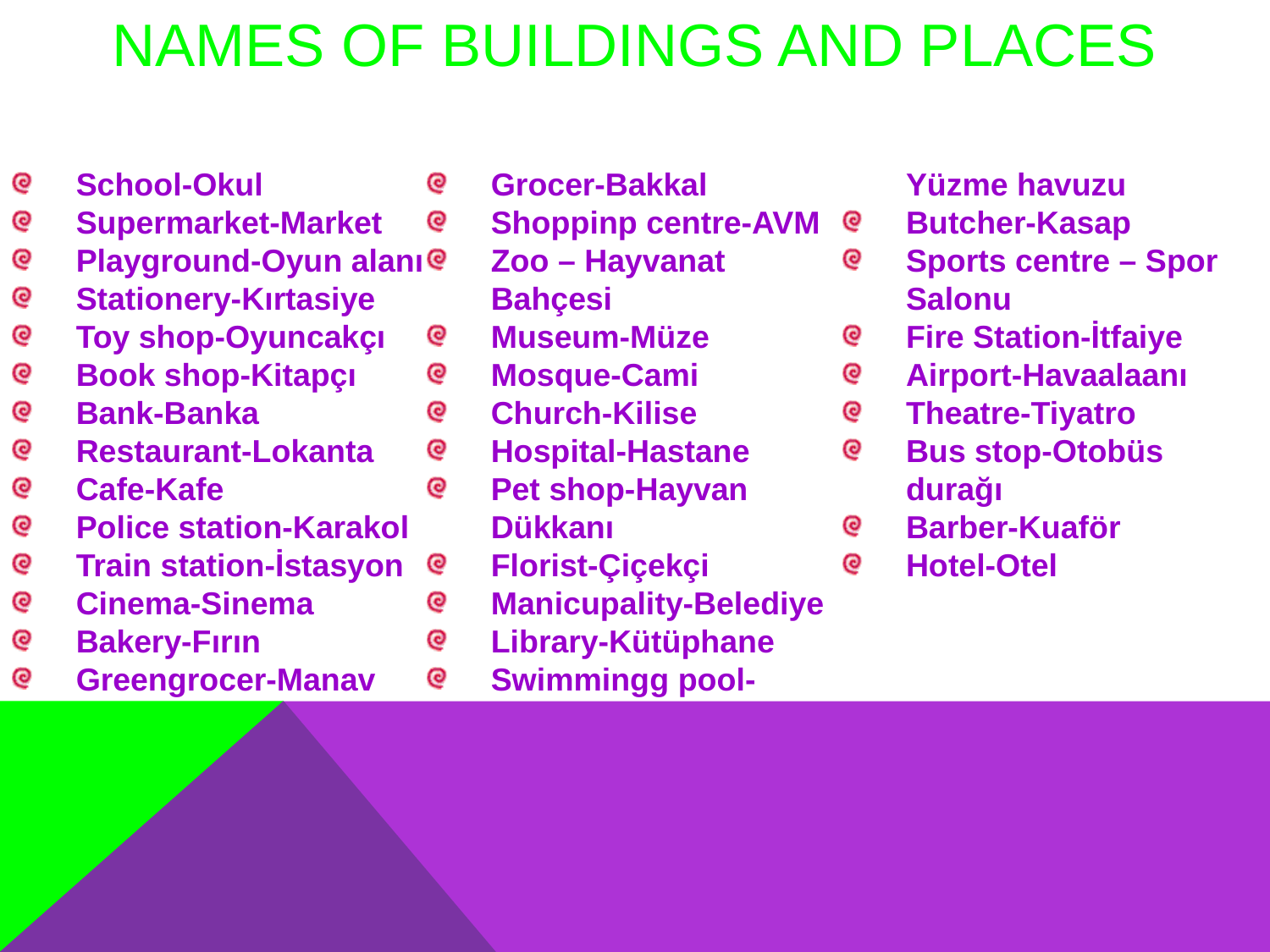

NAMES OF BUILDINGS AND PLACES
School-Okul
Supermarket-Market
Playground-Oyun alanı
Stationery-Kırtasiye
Toy shop-Oyuncakçı
Book shop-Kitapçı
Bank-Banka
Restaurant-Lokanta
Cafe-Kafe
Police station-Karakol
Train station-İstasyon
Cinema-Sinema
Bakery-Fırın
Greengrocer-Manav
Grocer-Bakkal
Shoppinp centre-AVM
Zoo – Hayvanat Bahçesi
Museum-Müze
Mosque-Cami
Church-Kilise
Hospital-Hastane
Pet shop-Hayvan Dükkanı
Florist-Çiçekçi
Manicupality-Belediye
Library-Kütüphane
Swimmingg pool-Yüzme havuzu
Butcher-Kasap
Sports centre – Spor Salonu
Fire Station-İtfaiye
Airport-Havaalaanı
Theatre-Tiyatro
Bus stop-Otobüs durağı
Barber-Kuaför
Hotel-Otel